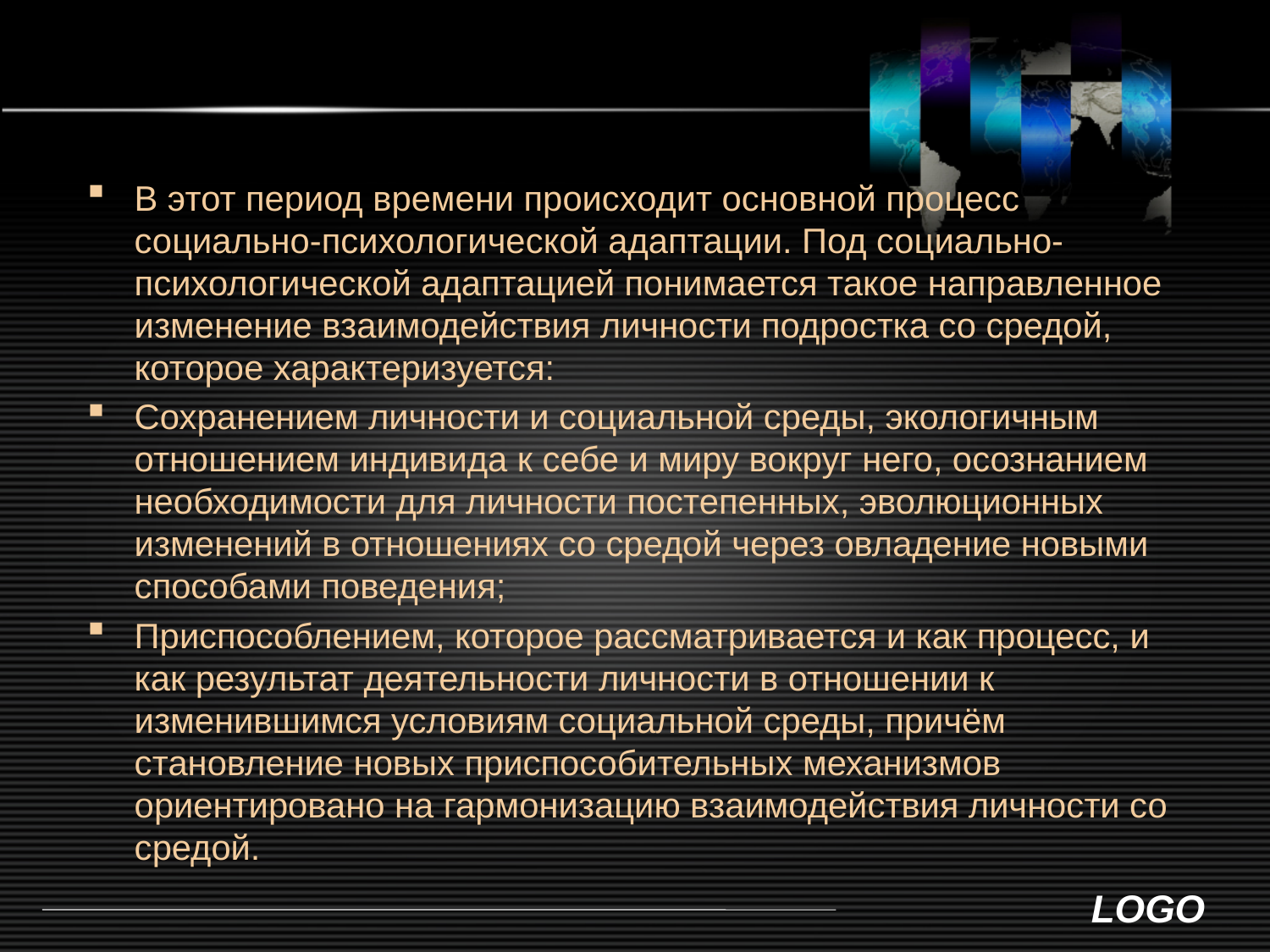

#
В этот период времени происходит основной процесс социально-психологической адаптации. Под социально-психологической адаптацией понимается такое направленное изменение взаимодействия личности подростка со средой, которое характеризуется:
Сохранением личности и социальной среды, экологичным отношением индивида к себе и миру вокруг него, осознанием необходимости для личности постепенных, эволюционных изменений в отношениях со средой через овладение новыми способами поведения;
Приспособлением, которое рассматривается и как процесс, и как результат деятельности личности в отношении к изменившимся условиям социальной среды, причём становление новых приспособительных механизмов ориентировано на гармонизацию взаимодействия личности со средой.